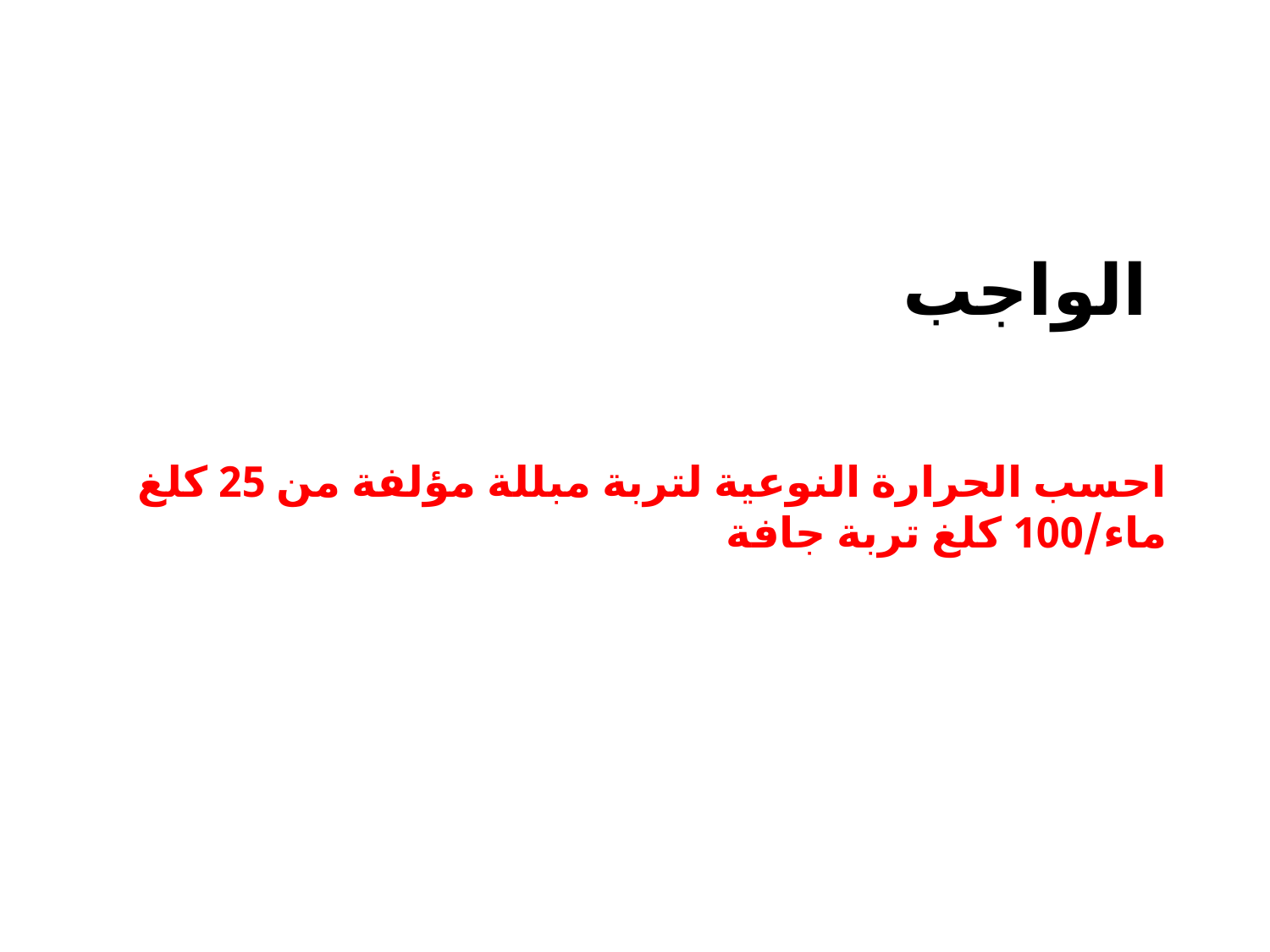

# الواجب
احسب الحرارة النوعية لتربة مبللة مؤلفة من 25 كلغ ماء/100 كلغ تربة جافة